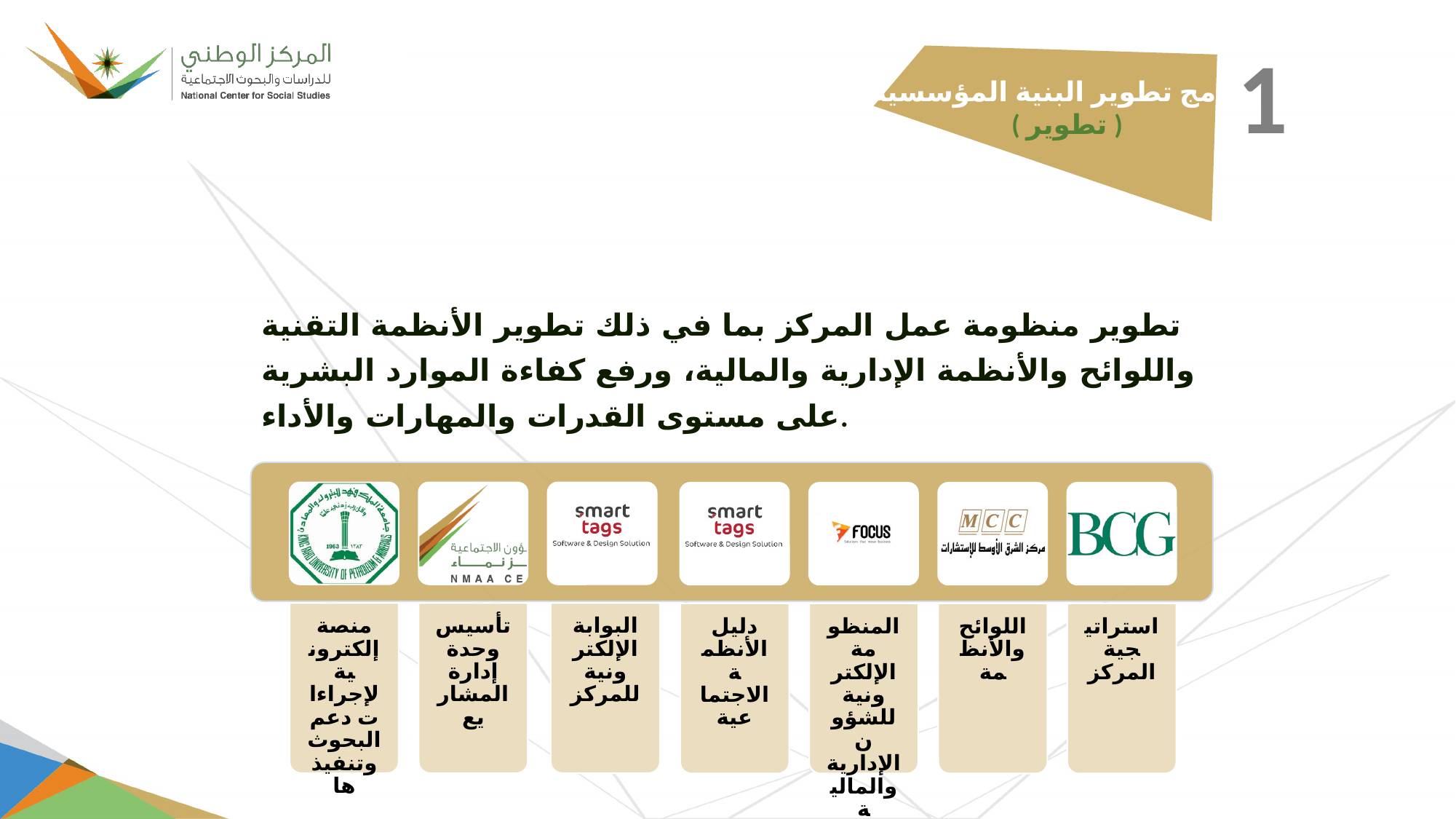

1
برنامج تطوير البنية المؤسسية
( تطوير )
تطوير منظومة عمل المركز بما في ذلك تطوير الأنظمة التقنية واللوائح والأنظمة الإدارية والمالية، ورفع كفاءة الموارد البشرية على مستوى القدرات والمهارات والأداء.

منصة إلكترونية لإجراءات دعم البحوث وتنفيذها

تأسيس وحدة إدارة المشاريع

البوابة الإلكترونية للمركز

دليل الأنظمة الاجتماعية

المنظومة الإلكترونية للشؤون الإدارية والمالية

استراتيجية المركز

اللوائح والأنظمة